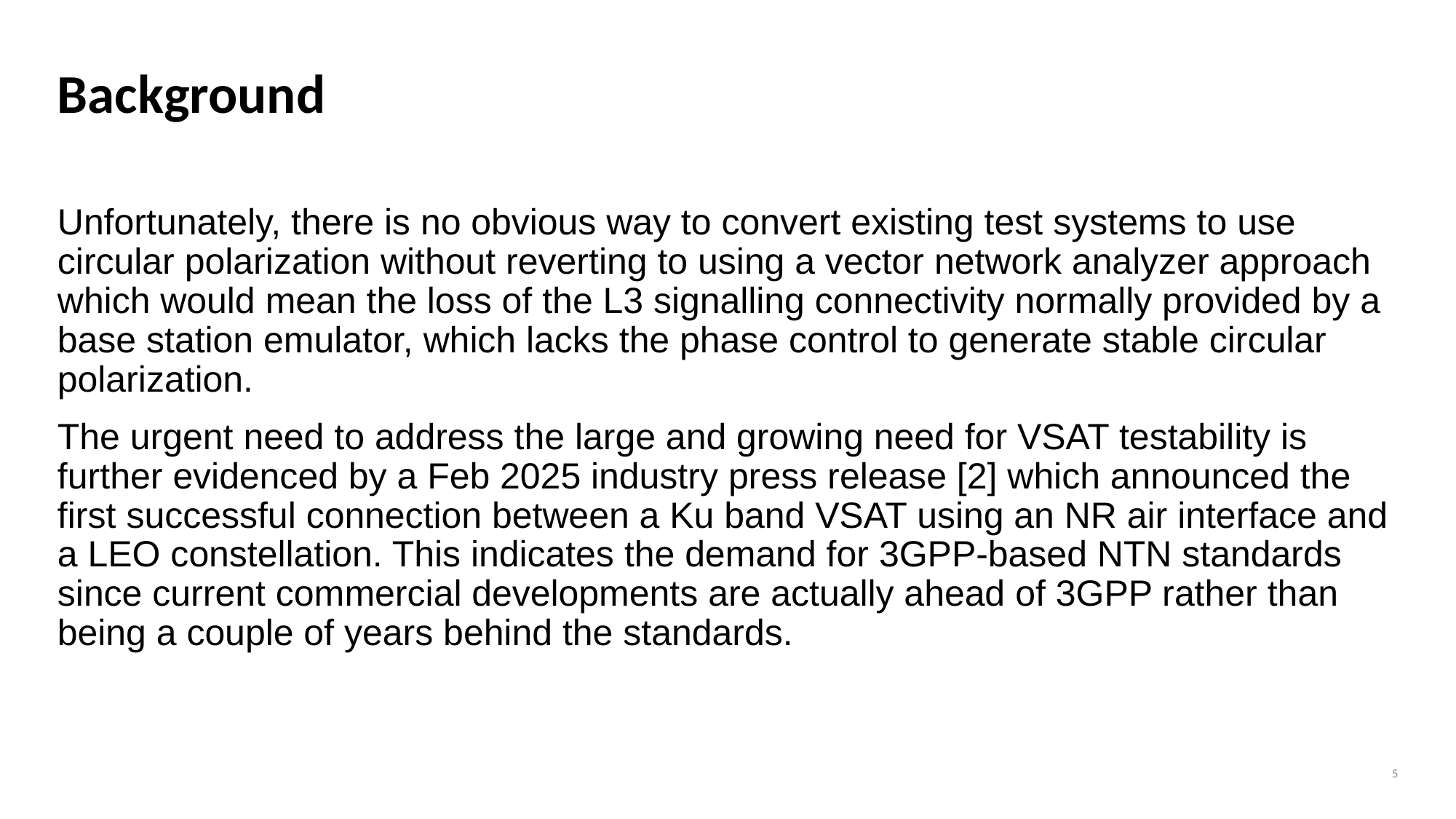

# Background
Unfortunately, there is no obvious way to convert existing test systems to use circular polarization without reverting to using a vector network analyzer approach which would mean the loss of the L3 signalling connectivity normally provided by a base station emulator, which lacks the phase control to generate stable circular polarization.
The urgent need to address the large and growing need for VSAT testability is further evidenced by a Feb 2025 industry press release [2] which announced the first successful connection between a Ku band VSAT using an NR air interface and a LEO constellation. This indicates the demand for 3GPP-based NTN standards since current commercial developments are actually ahead of 3GPP rather than being a couple of years behind the standards.
5